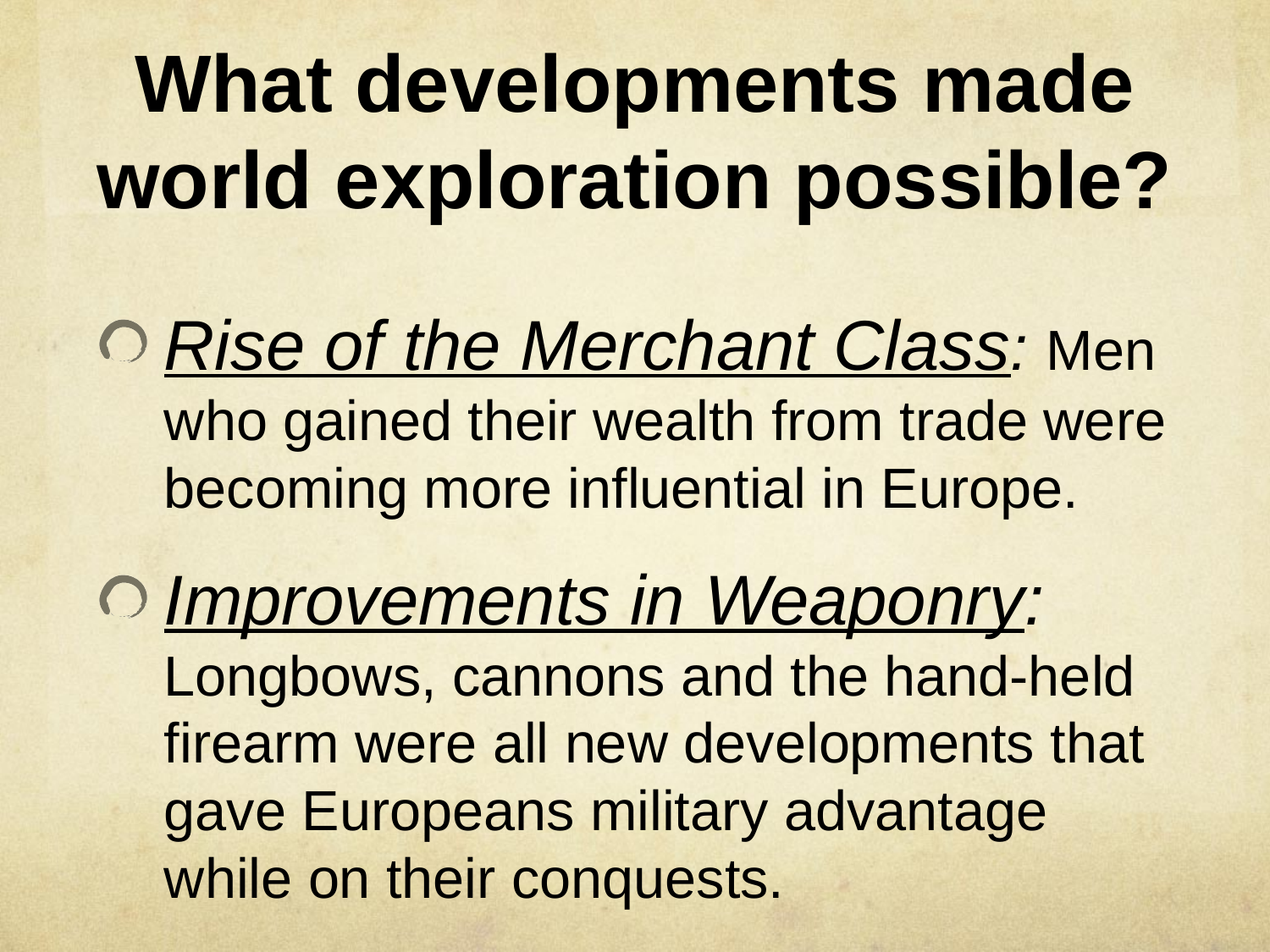

# What developments made world exploration possible?
Rise of the Merchant Class: Men who gained their wealth from trade were becoming more influential in Europe.
Improvements in Weaponry: Longbows, cannons and the hand-held firearm were all new developments that gave Europeans military advantage while on their conquests.